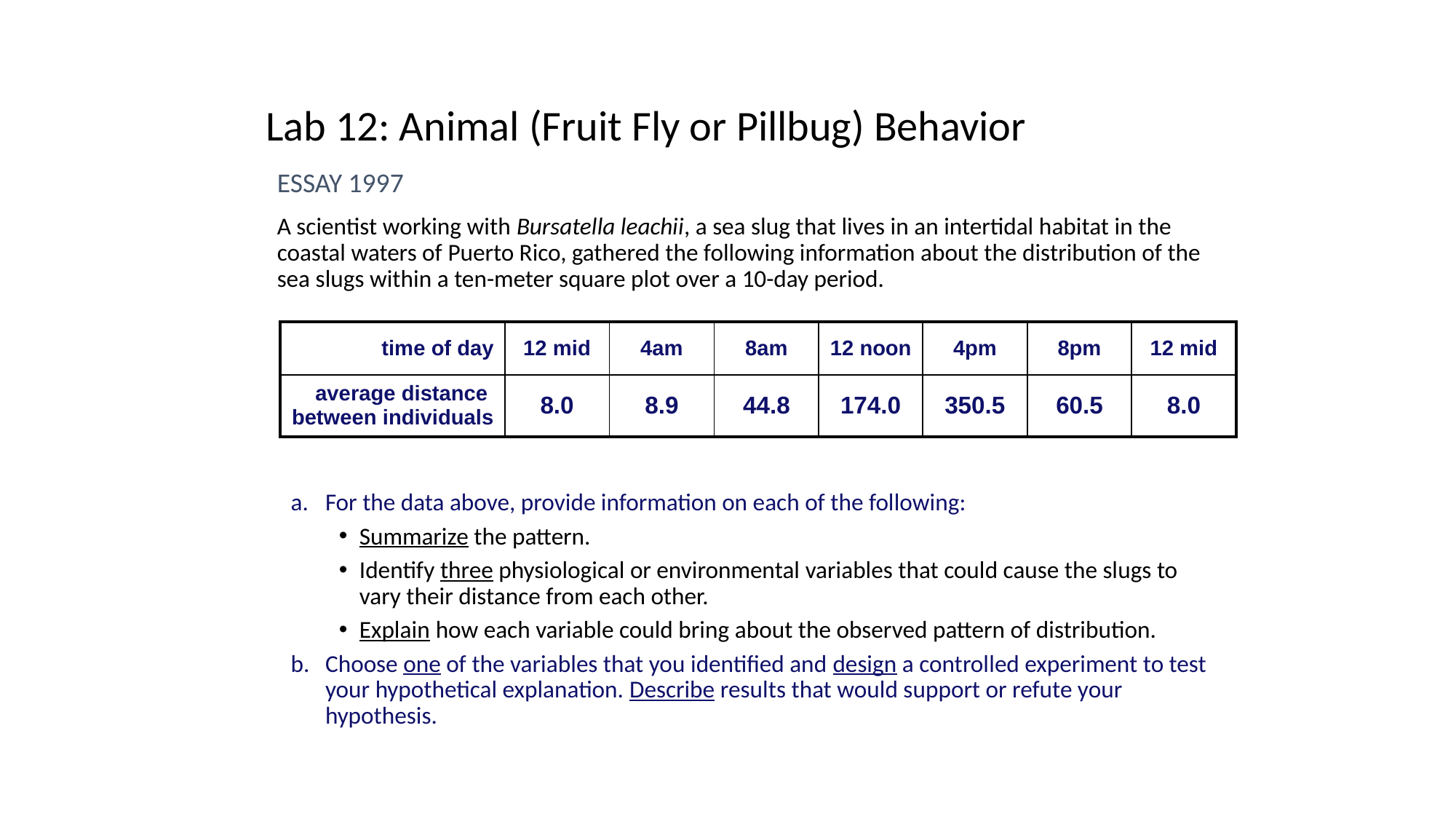

# Lab 12: Animal (Fruit Fly or Pillbug) Behavior
ESSAY 1997
A scientist working with Bursatella leachii, a sea slug that lives in an intertidal habitat in the coastal waters of Puerto Rico, gathered the following information about the distribution of the sea slugs within a ten-meter square plot over a 10-day period.

a.	For the data above, provide information on each of the following:
Summarize the pattern.
Identify three physiological or environmental variables that could cause the slugs to vary their distance from each other.
Explain how each variable could bring about the observed pattern of distribution.
b.	Choose one of the variables that you identified and design a controlled experiment to test your hypothetical explanation. Describe results that would support or refute your hypothesis.
| time of day | 12 mid | 4am | 8am | 12 noon | 4pm | 8pm | 12 mid |
| --- | --- | --- | --- | --- | --- | --- | --- |
| average distance between individuals | 8.0 | 8.9 | 44.8 | 174.0 | 350.5 | 60.5 | 8.0 |